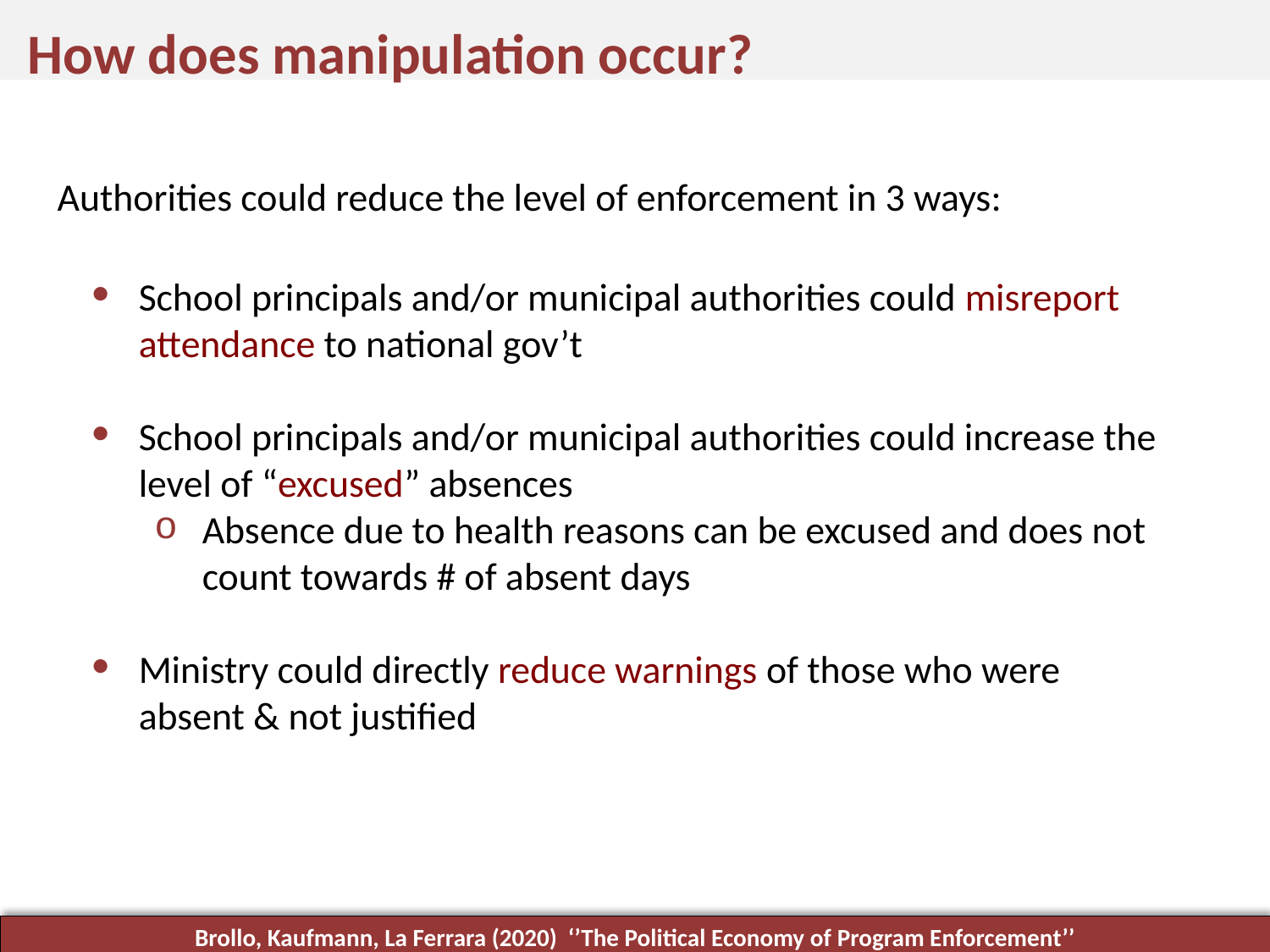

How does manipulation occur?
Authorities could reduce the level of enforcement in 3 ways:
School principals and/or municipal authorities could misreport attendance to national gov’t

School principals and/or municipal authorities could increase the level of “excused” absences
Absence due to health reasons can be excused and does not count towards # of absent days

Ministry could directly reduce warnings of those who were absent & not justified
Brollo, Kaufmann, La Ferrara (2020)  ‘’The Political Economy of Program Enforcement’’